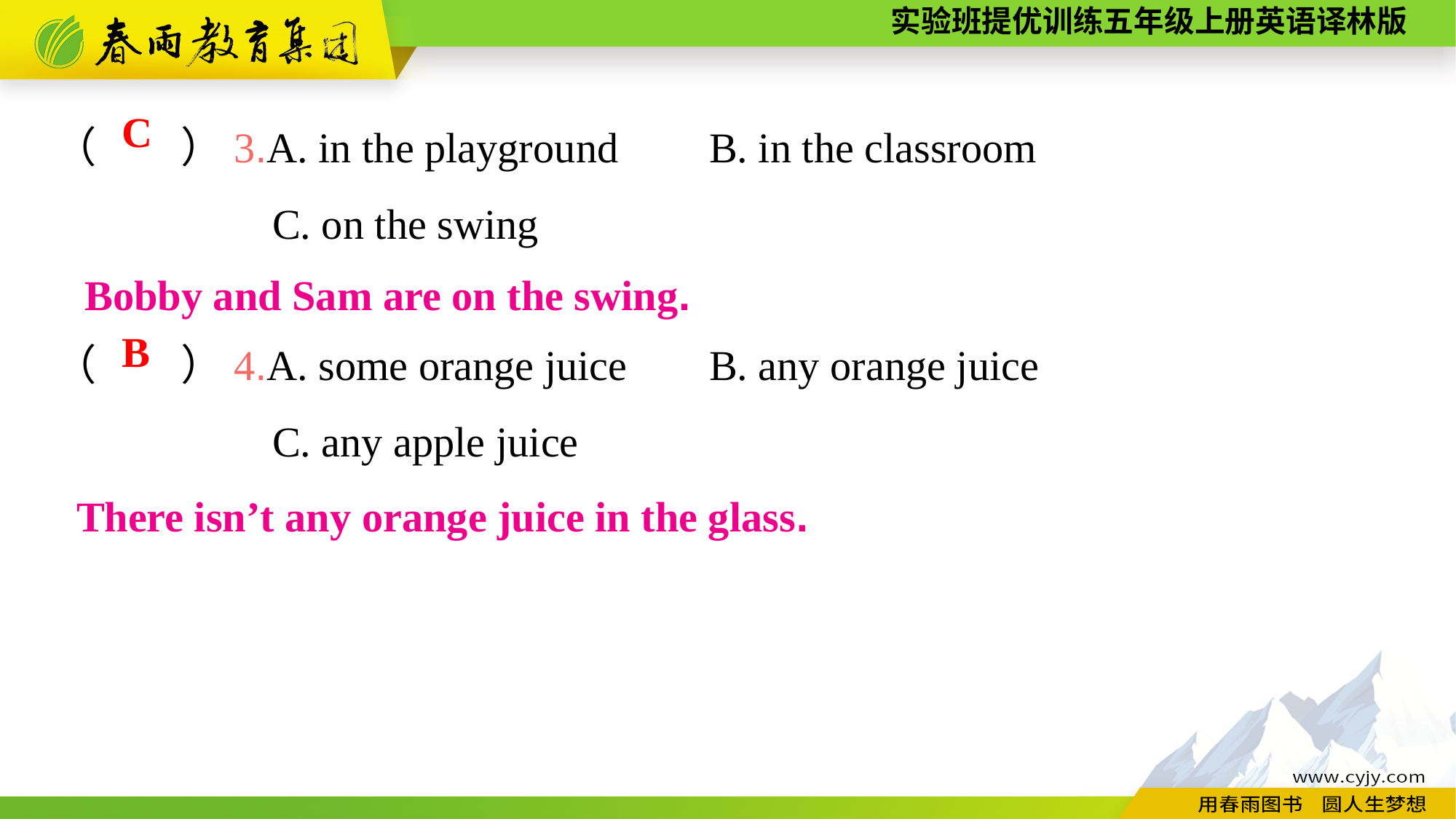

（　　）3.A. in the playground	B. in the classroom
		C. on the swing

（　　）4.A. some orange juice	B. any orange juice
		C. any apple juice
C
Bobby and Sam are on the swing.
B
There isn’t any orange juice in the glass.